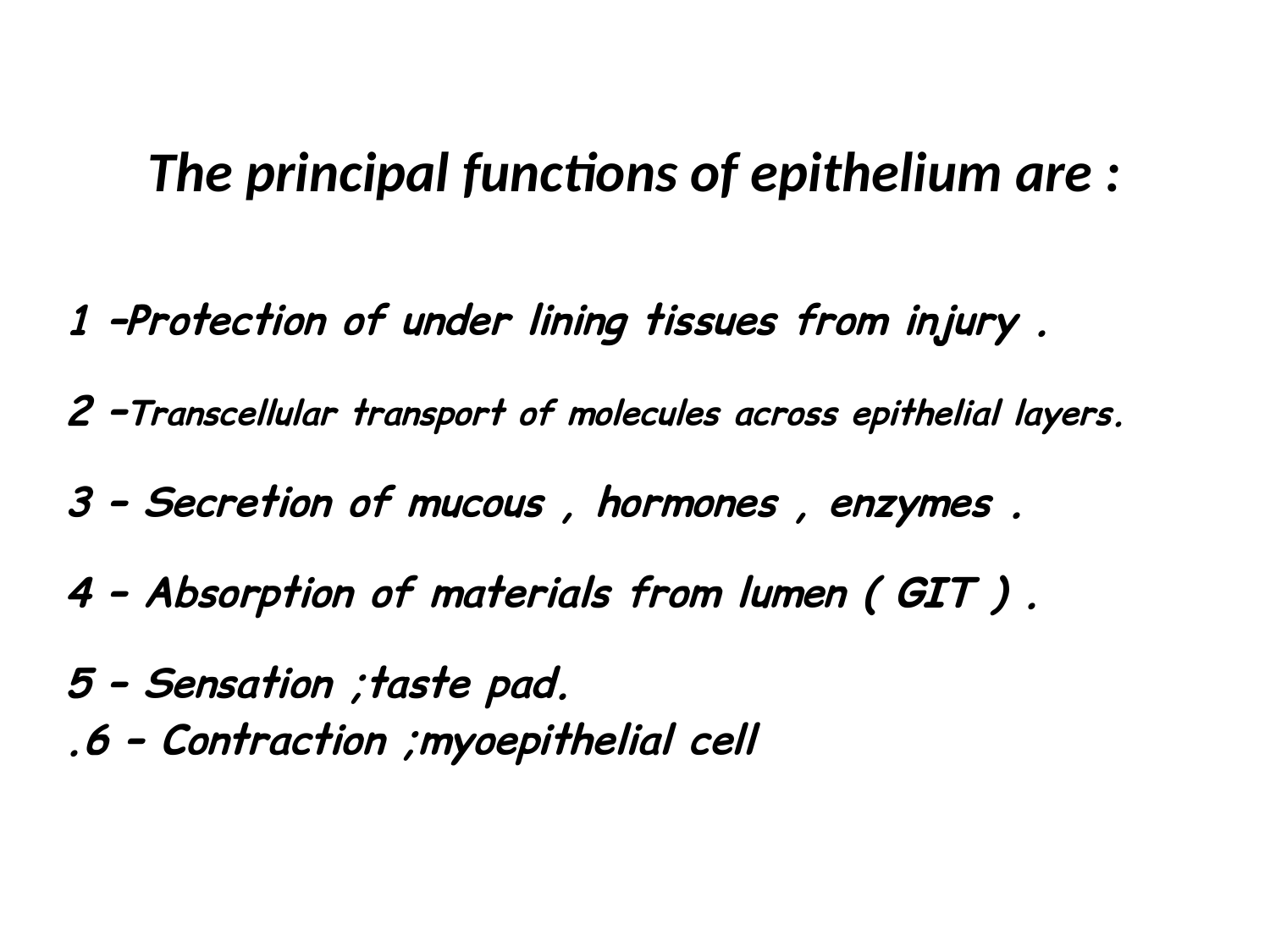

# The principal functions of epithelium are :
1 –Protection of under lining tissues from injury .
2 –Transcellular transport of molecules across epithelial layers.
3 – Secretion of mucous , hormones , enzymes .
4 – Absorption of materials from lumen ( GIT ) .
5 – Sensation ;taste pad.
.6 – Contraction ;myoepithelial cell